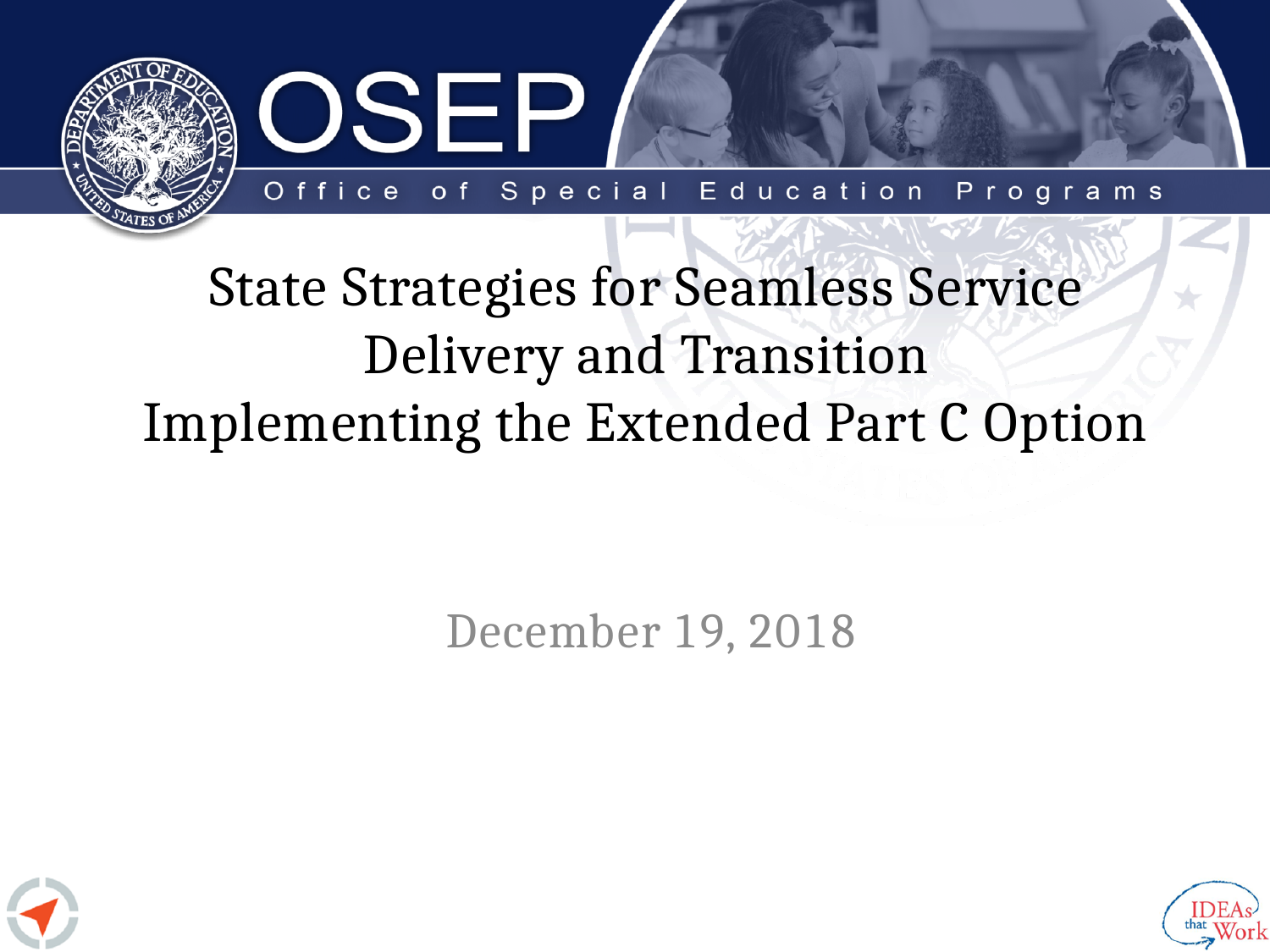

# State Strategies for Seamless Service Delivery and Transition Implementing the Extended Part C Option
December 19, 2018